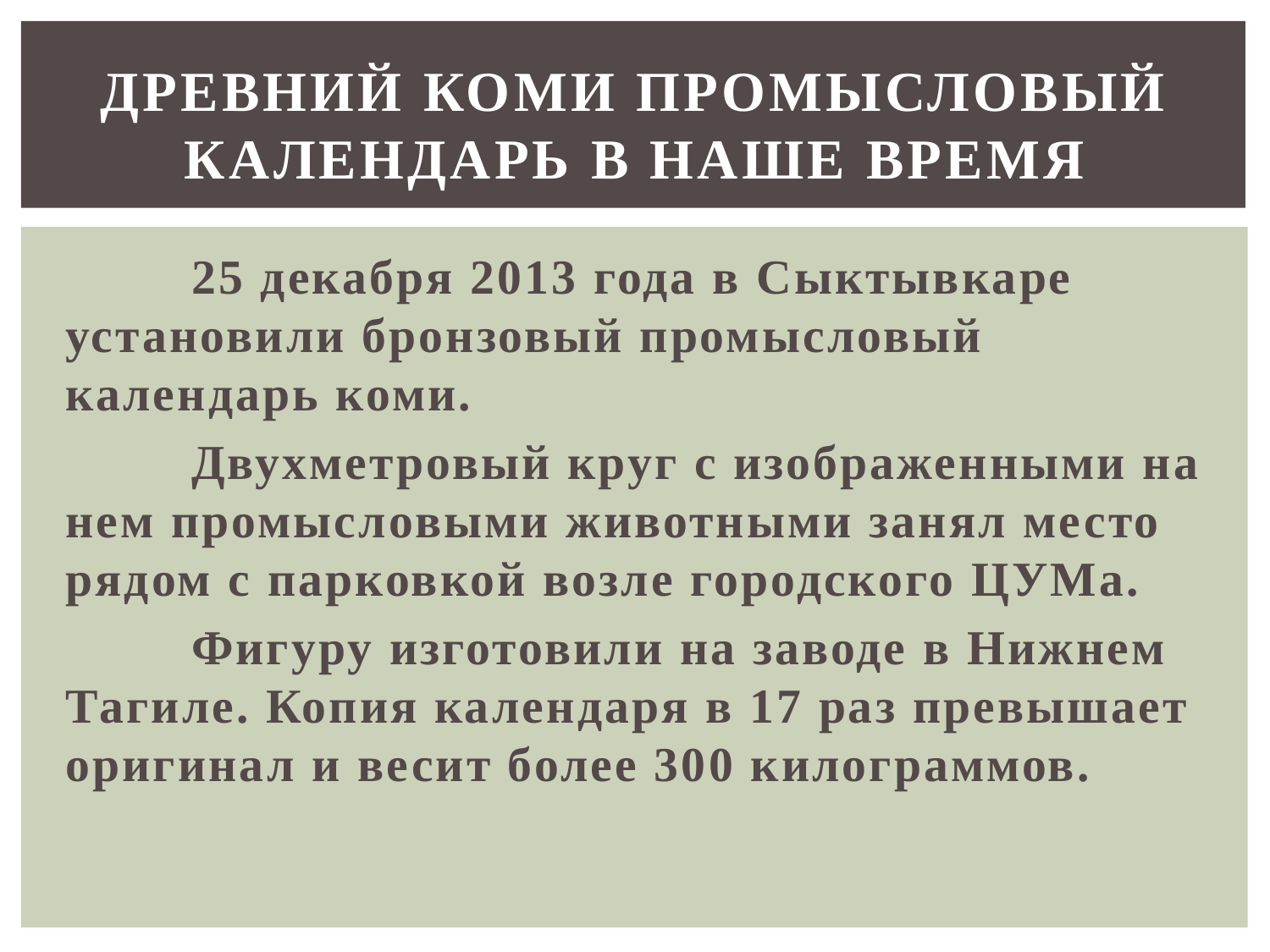

# Древний коми промысловый календарь в наше время
	25 декабря 2013 года в Сыктывкаре установили бронзовый промысловый календарь коми.
	Двухметровый круг с изображенными на нем промысловыми животными занял место рядом с парковкой возле городского ЦУМа.
	Фигуру изготовили на заводе в Нижнем Тагиле. Копия календаря в 17 раз превышает оригинал и весит более 300 килограммов.